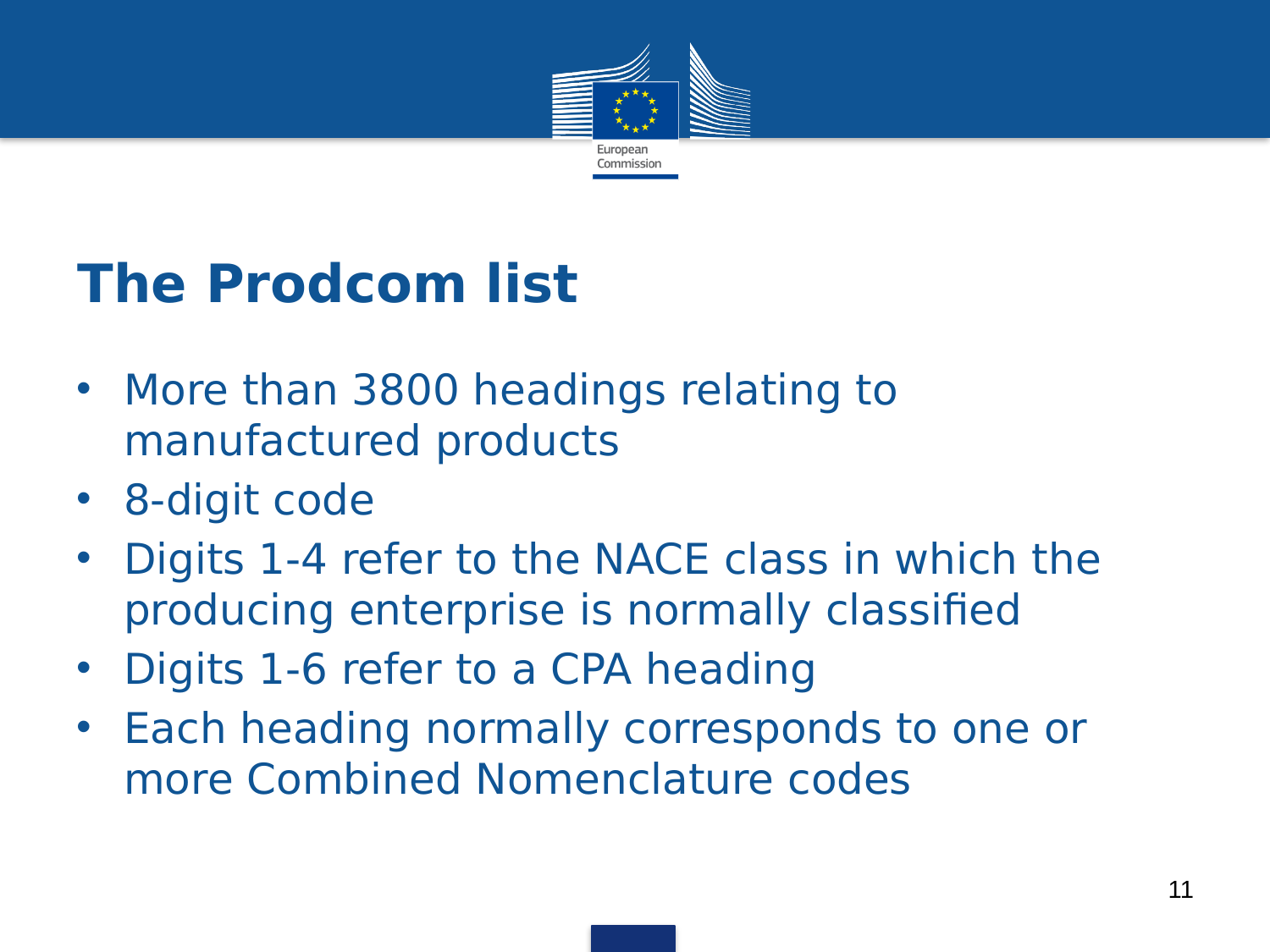

# The Prodcom list
More than 3800 headings relating to manufactured products
8-digit code
Digits 1-4 refer to the NACE class in which the producing enterprise is normally classified
Digits 1-6 refer to a CPA heading
Each heading normally corresponds to one or more Combined Nomenclature codes
11